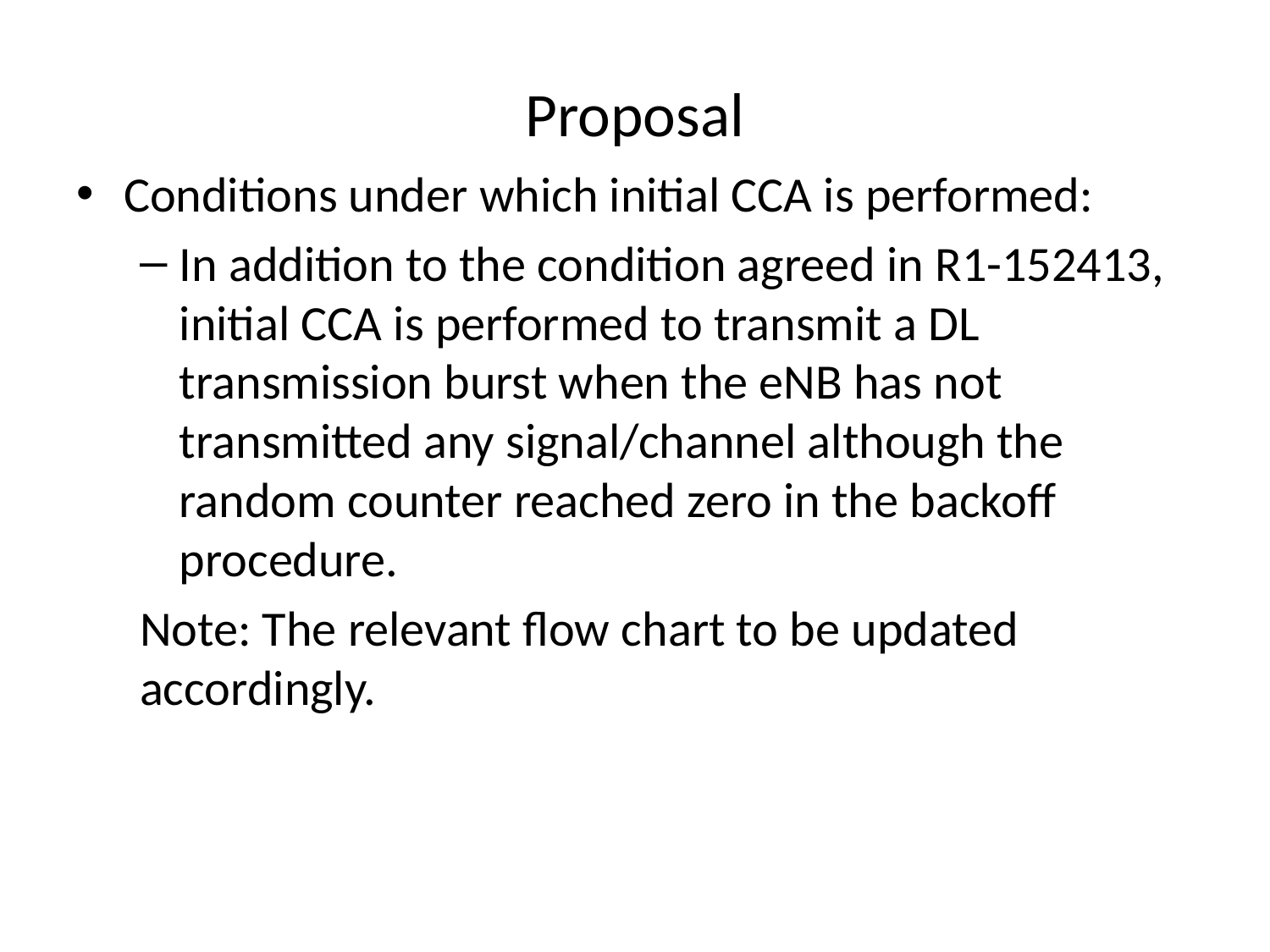

Proposal
Conditions under which initial CCA is performed:
In addition to the condition agreed in R1-152413, initial CCA is performed to transmit a DL transmission burst when the eNB has not transmitted any signal/channel although the random counter reached zero in the backoff procedure.
Note: The relevant flow chart to be updated accordingly.